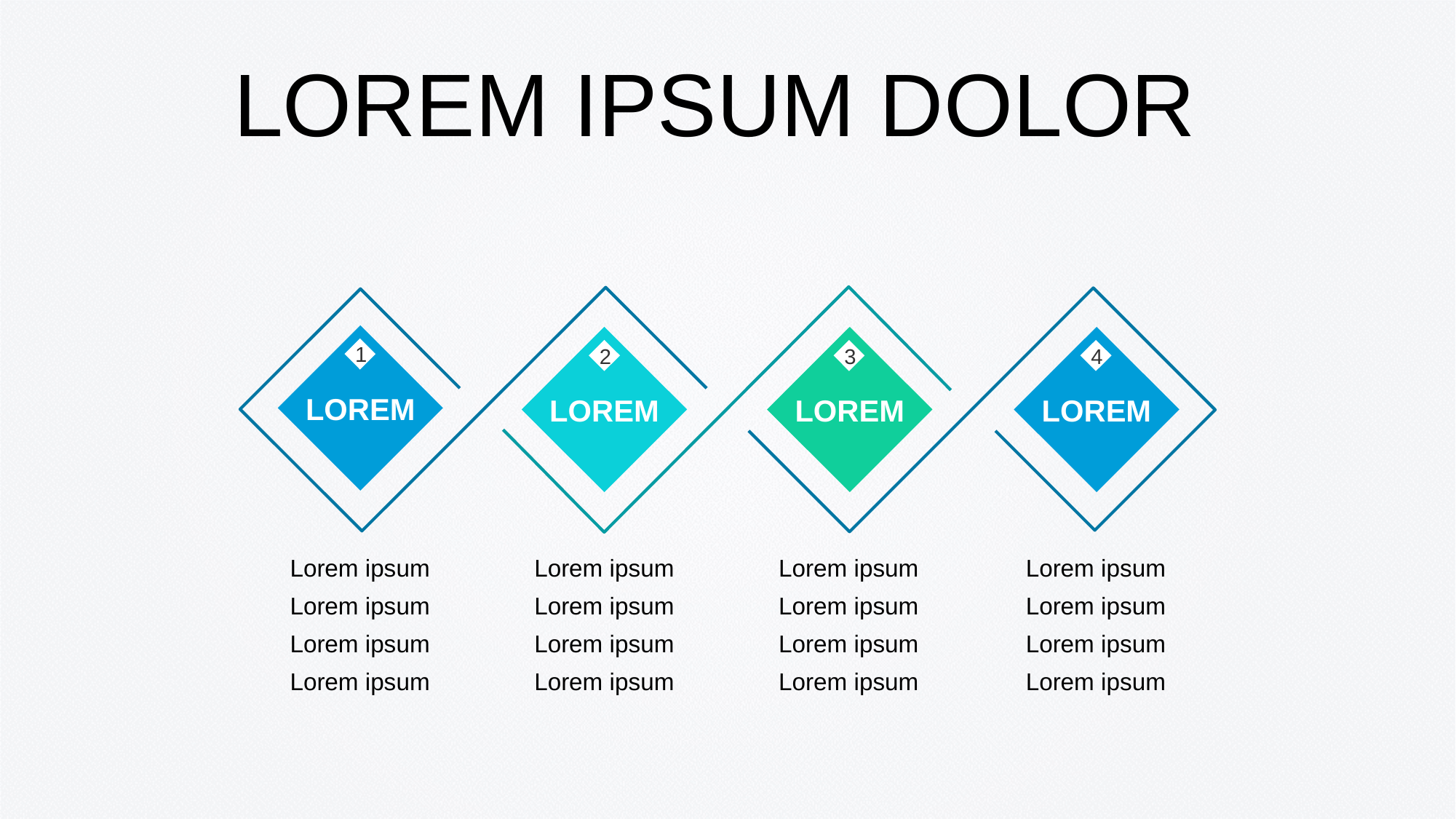

# LOREM IPSUM DOLOR

LOREM
LOREM
LOREM
LOREM
1
2
3
4
Lorem ipsum
Lorem ipsum
Lorem ipsum
Lorem ipsum
Lorem ipsum
Lorem ipsum
Lorem ipsum
Lorem ipsum
Lorem ipsum
Lorem ipsum
Lorem ipsum
Lorem ipsum
Lorem ipsum
Lorem ipsum
Lorem ipsum
Lorem ipsum